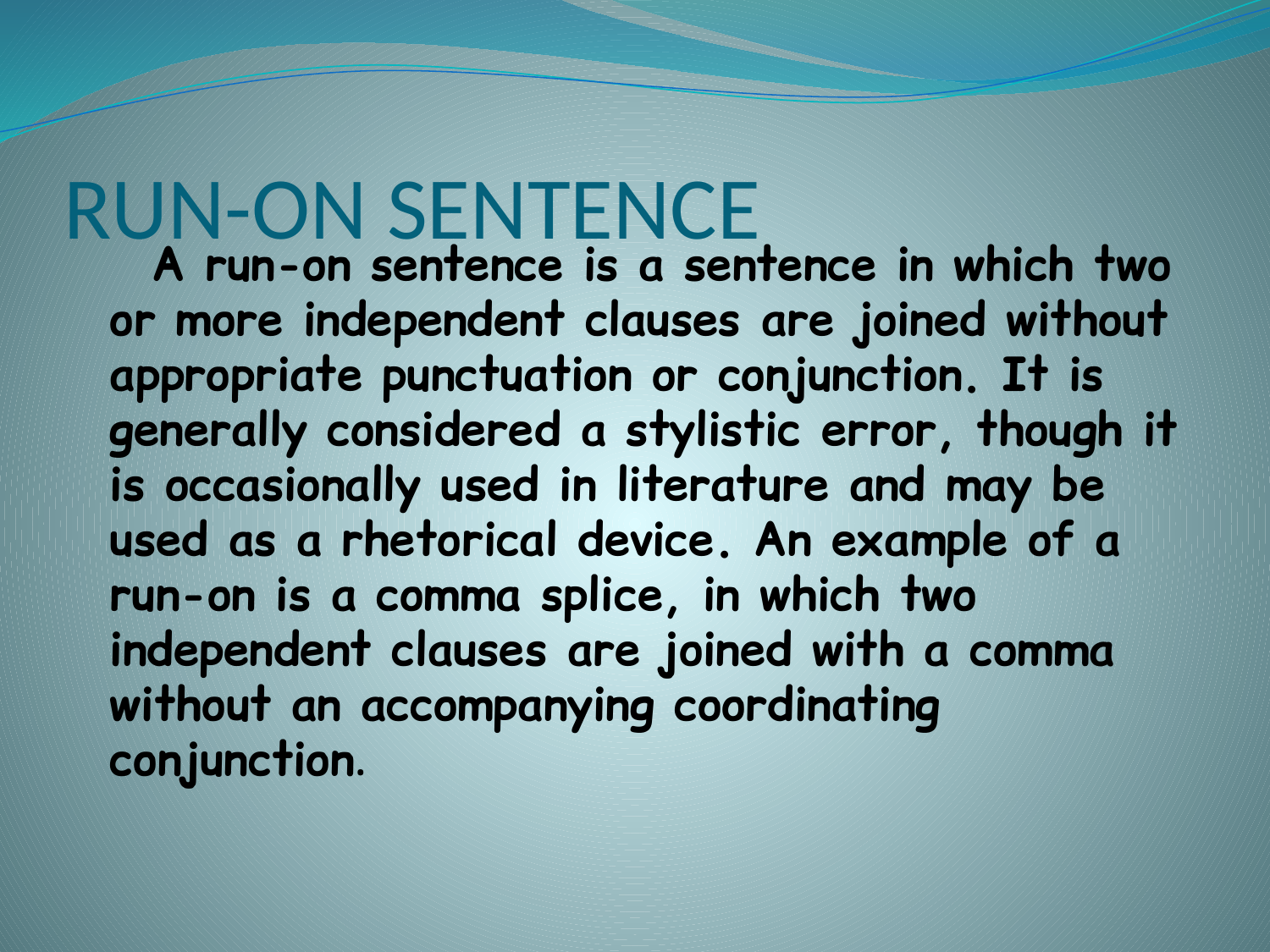

# RUN-ON SENTENCE
    A run-on sentence is a sentence in which two or more independent clauses are joined without appropriate punctuation or conjunction. It is generally considered a stylistic error, though it is occasionally used in literature and may be used as a rhetorical device. An example of a run-on is a comma splice, in which two independent clauses are joined with a comma without an accompanying coordinating conjunction.